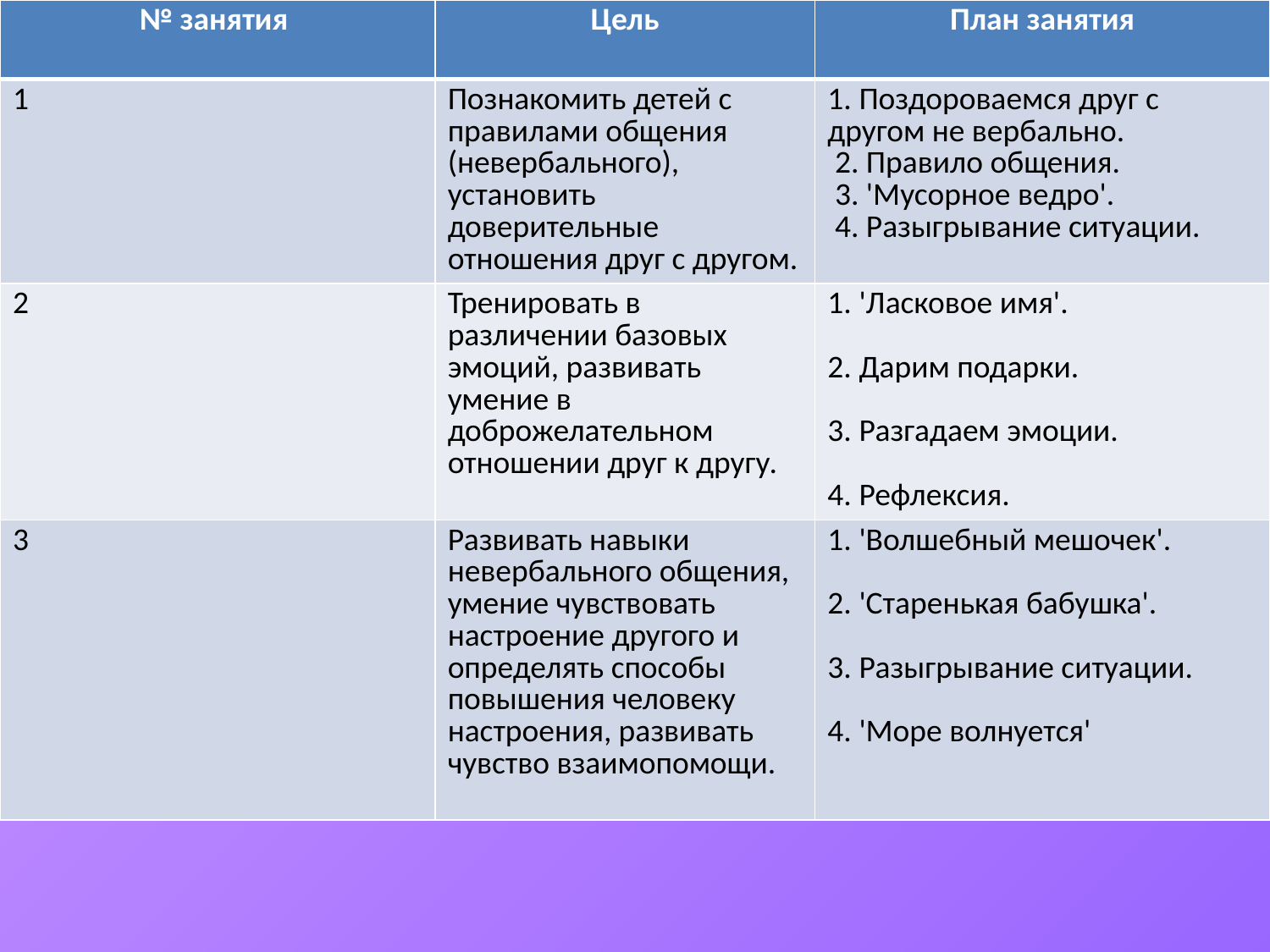

| № занятия | Цель | План занятия |
| --- | --- | --- |
| 1 | Познакомить детей с правилами общения (невербального), установить доверительные отношения друг с другом. | 1. Поздороваемся друг с другом не вербально.  2. Правило общения.  3. 'Мусорное ведро'.  4. Разыгрывание ситуации. |
| 2 | Тренировать в различении базовых эмоций, развивать умение в доброжелательном отношении друг к другу. | 1. 'Ласковое имя'.   2. Дарим подарки.   3. Разгадаем эмоции.   4. Рефлексия. |
| 3 | Развивать навыки невербального общения, умение чувствовать настроение другого и определять способы повышения человеку настроения, развивать чувство взаимопомощи. | 1. 'Волшебный мешочек'.   2. 'Старенькая бабушка'.   3. Разыгрывание ситуации.   4. 'Море волнуется' |